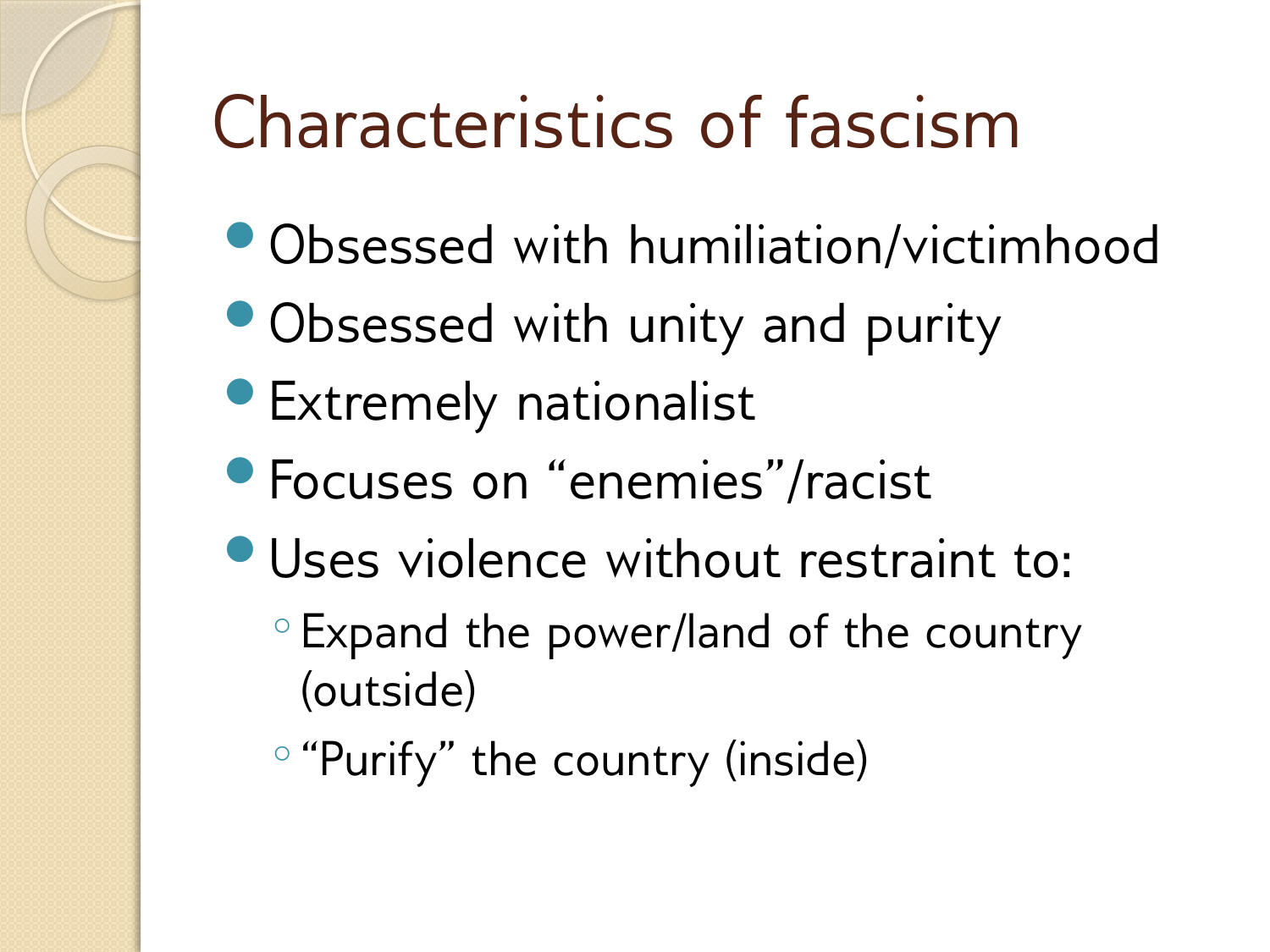

# Characteristics of fascism
Obsessed with humiliation/victimhood
Obsessed with unity and purity
Extremely nationalist
Focuses on “enemies”/racist
Uses violence without restraint to:
Expand the power/land of the country (outside)
“Purify” the country (inside)